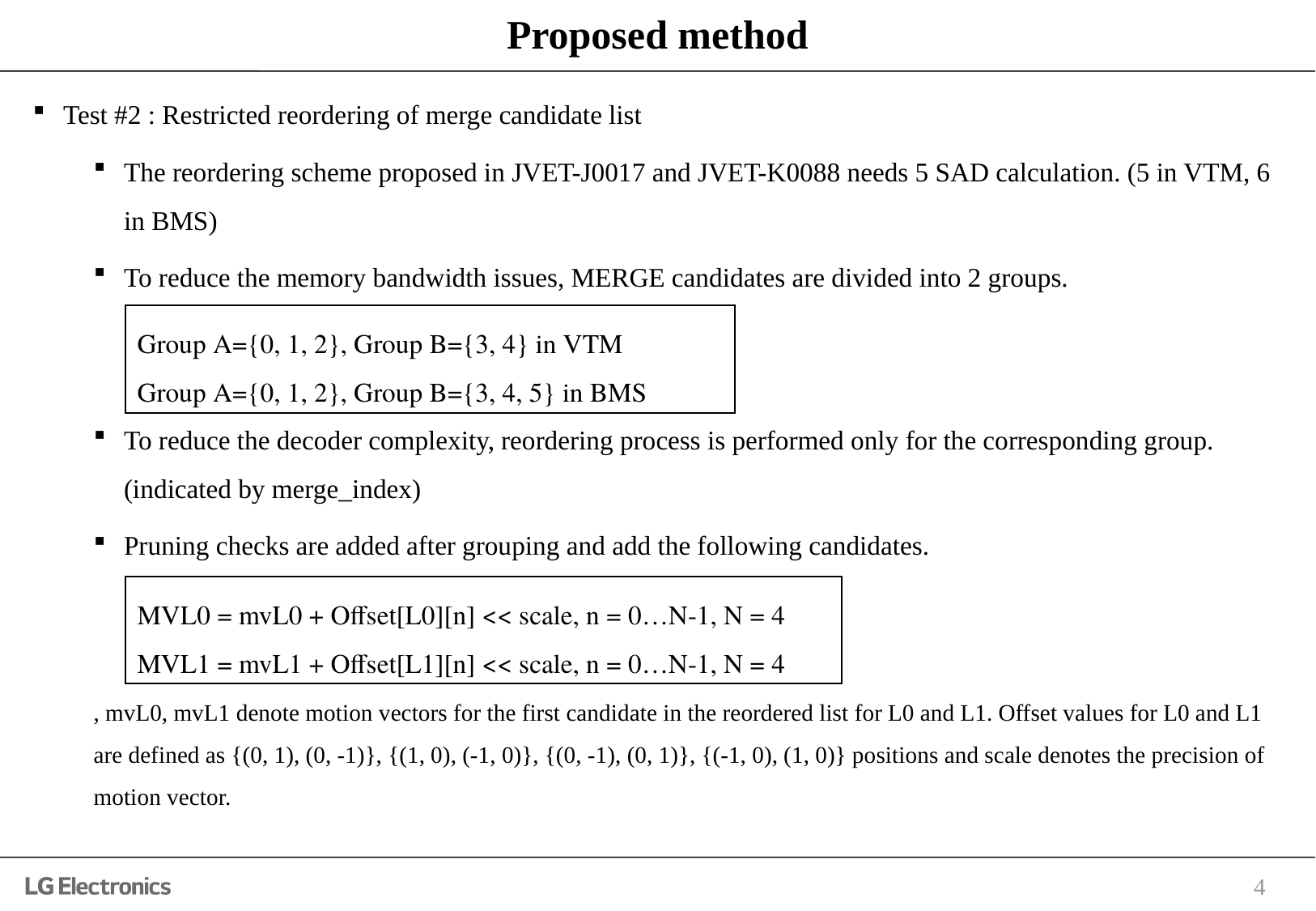

# Proposed method
Test #2 : Restricted reordering of merge candidate list
The reordering scheme proposed in JVET-J0017 and JVET-K0088 needs 5 SAD calculation. (5 in VTM, 6 in BMS)
To reduce the memory bandwidth issues, MERGE candidates are divided into 2 groups.

To reduce the decoder complexity, reordering process is performed only for the corresponding group. (indicated by merge_index)
Pruning checks are added after grouping and add the following candidates.

, mvL0, mvL1 denote motion vectors for the first candidate in the reordered list for L0 and L1. Offset values for L0 and L1 are defined as {(0, 1), (0, -1)}, {(1, 0), (-1, 0)}, {(0, -1), (0, 1)}, {(-1, 0), (1, 0)} positions and scale denotes the precision of motion vector.

Group A={0, 1, 2}, Group B={3, 4} in VTM
Group A={0, 1, 2}, Group B={3, 4, 5} in BMS
MVL0 = mvL0 + Offset[L0][n] << scale, n = 0…N-1, N = 4
MVL1 = mvL1 + Offset[L1][n] << scale, n = 0…N-1, N = 4
4